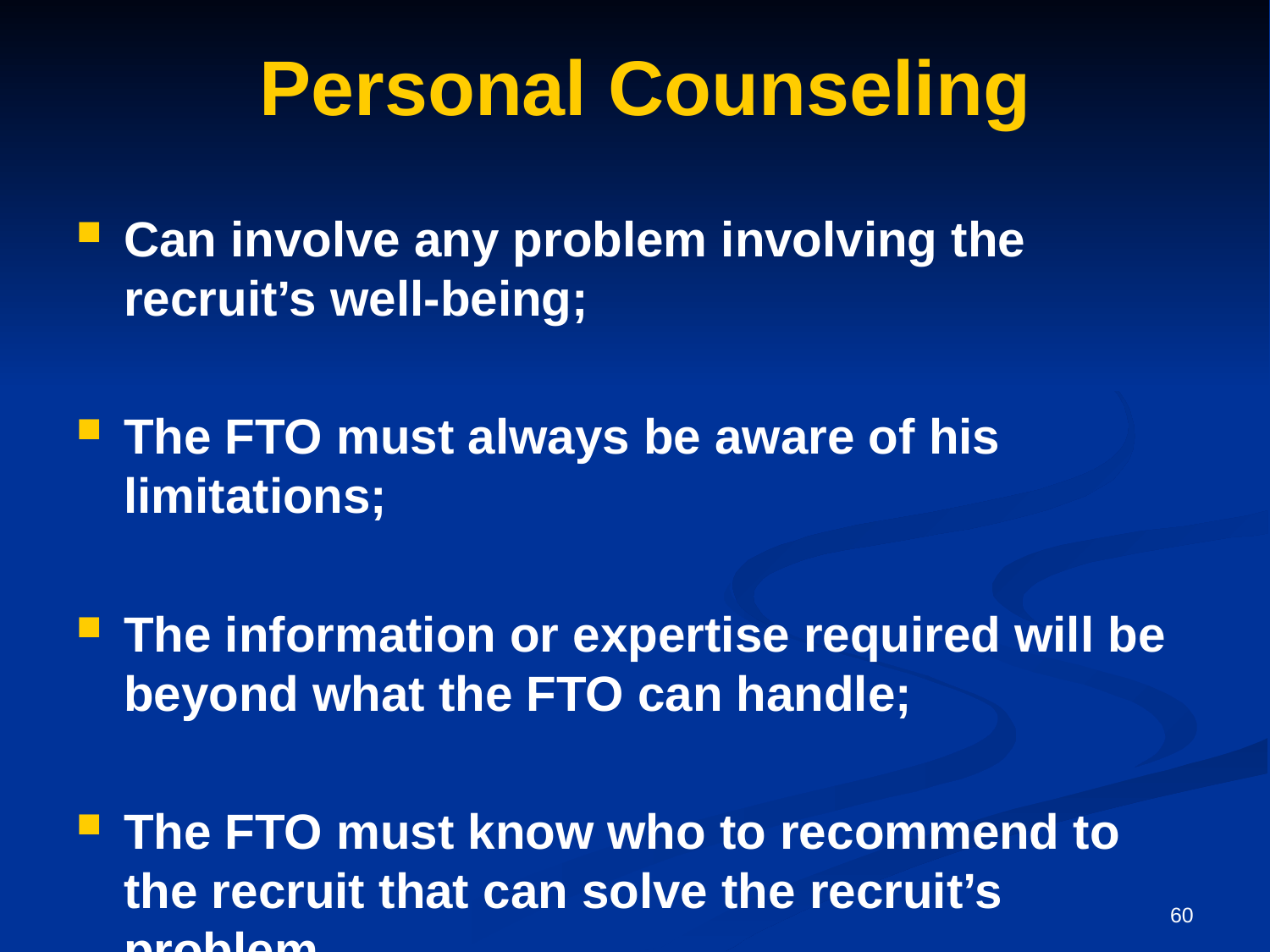

# Personal Counseling
Can involve any problem involving the recruit’s well-being;

The FTO must always be aware of his limitations;

The information or expertise required will be beyond what the FTO can handle;

The FTO must know who to recommend to the recruit that can solve the recruit’s problem.
60